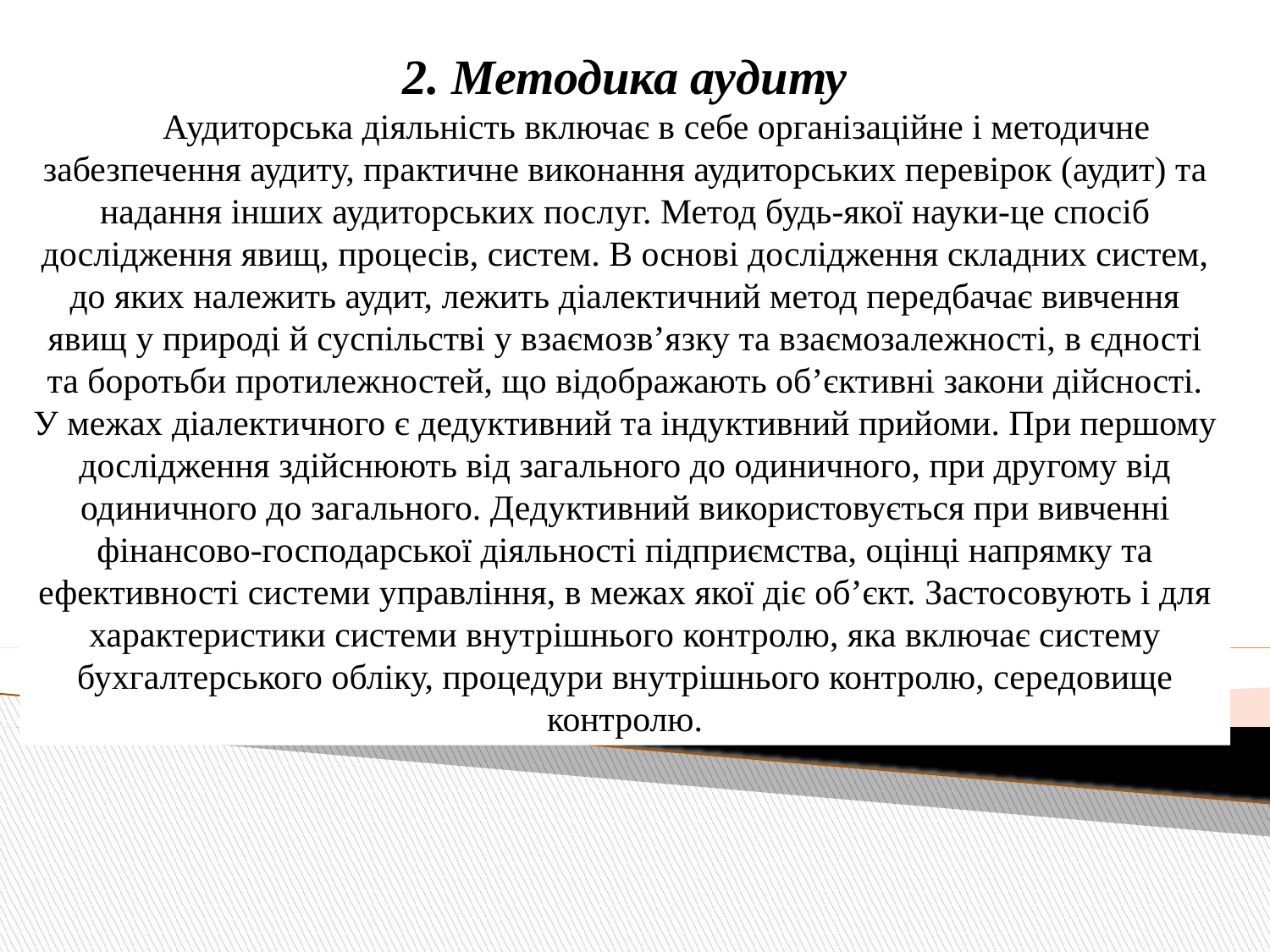

2. Методика аудиту
Аудиторська діяльність включає в себе організаційне і методичне забезпечення аудиту, практичне виконання аудиторських перевірок (аудит) та надання інших аудиторських послуг. Метод будь-якої науки-це спосіб дослідження явищ, процесів, систем. В основі дослідження складних систем, до яких належить аудит, лежить діалектичний метод передбачає вивчення явищ у природі й суспільстві у взаємозв’язку та взаємозалежності, в єдності та боротьби протилежностей, що відображають об’єктивні закони дійсності. У межах діалектичного є дедуктивний та індуктивний прийоми. При першому дослідження здійснюють від загального до одиничного, при другому від одиничного до загального. Дедуктивний використовується при вивченні фінансово-господарської діяльності підприємства, оцінці напрямку та ефективності системи управління, в межах якої діє об’єкт. Застосовують і для характеристики системи внутрішнього контролю, яка включає систему бухгалтерського обліку, процедури внутрішнього контролю, середовище контролю.